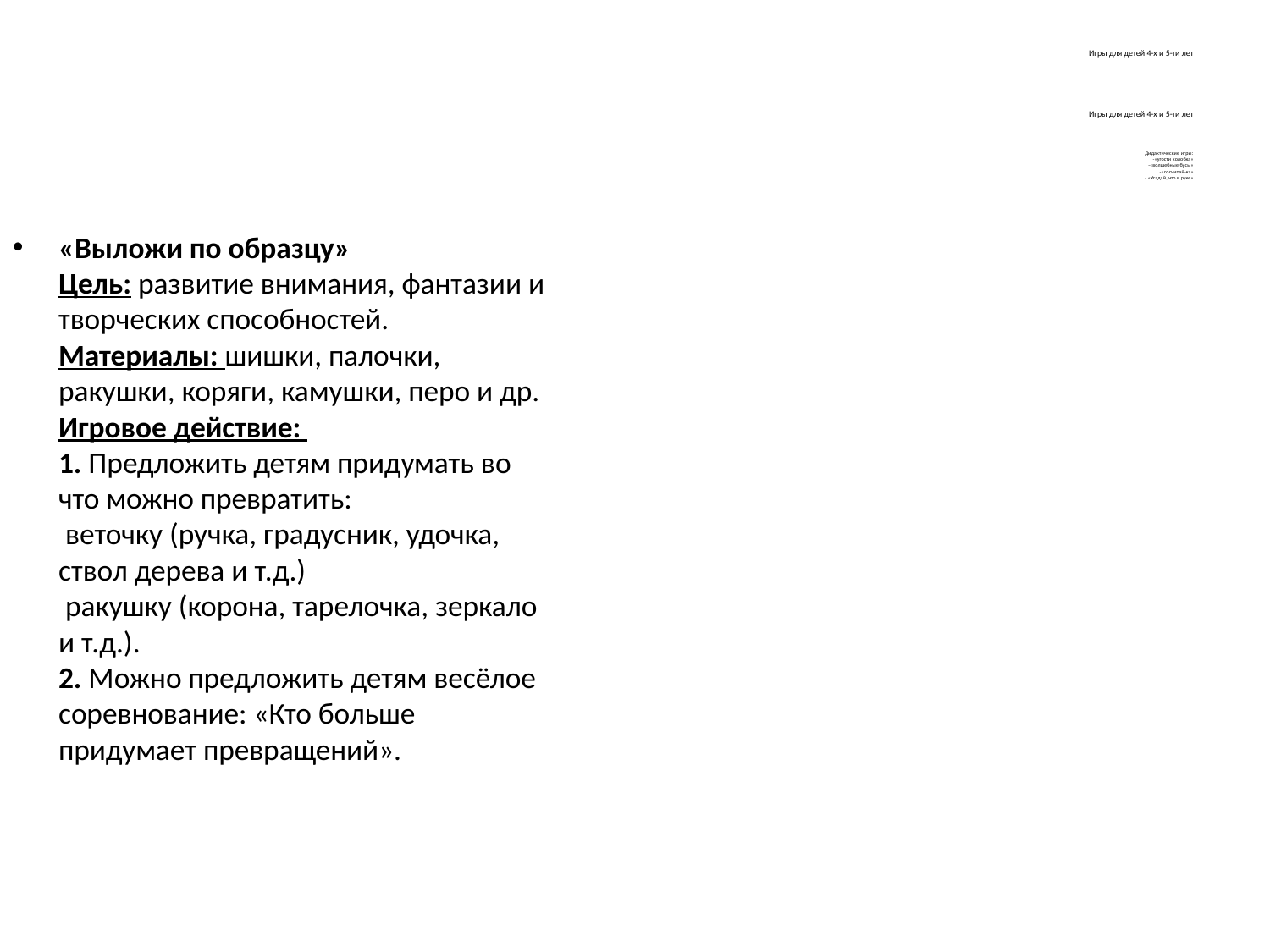

# Игры для детей 4-х и 5-ти лет Игры для детей 4-х и 5-ти лет Дидактические игры: -«угости колобка» -«волшебные бусы» -«сосчитай-ка» - «Угадай, что в руке»
«Выложи по образцу»
Цель: развитие внимания, фантазии и творческих способностей.
Материалы: шишки, палочки, ракушки, коряги, камушки, перо и др.
Игровое действие:
1. Предложить детям придумать во что можно превратить:
 веточку (ручка, градусник, удочка, ствол дерева и т.д.)
 ракушку (корона, тарелочка, зеркало и т.д.).
2. Можно предложить детям весёлое соревнование: «Кто больше придумает превращений».